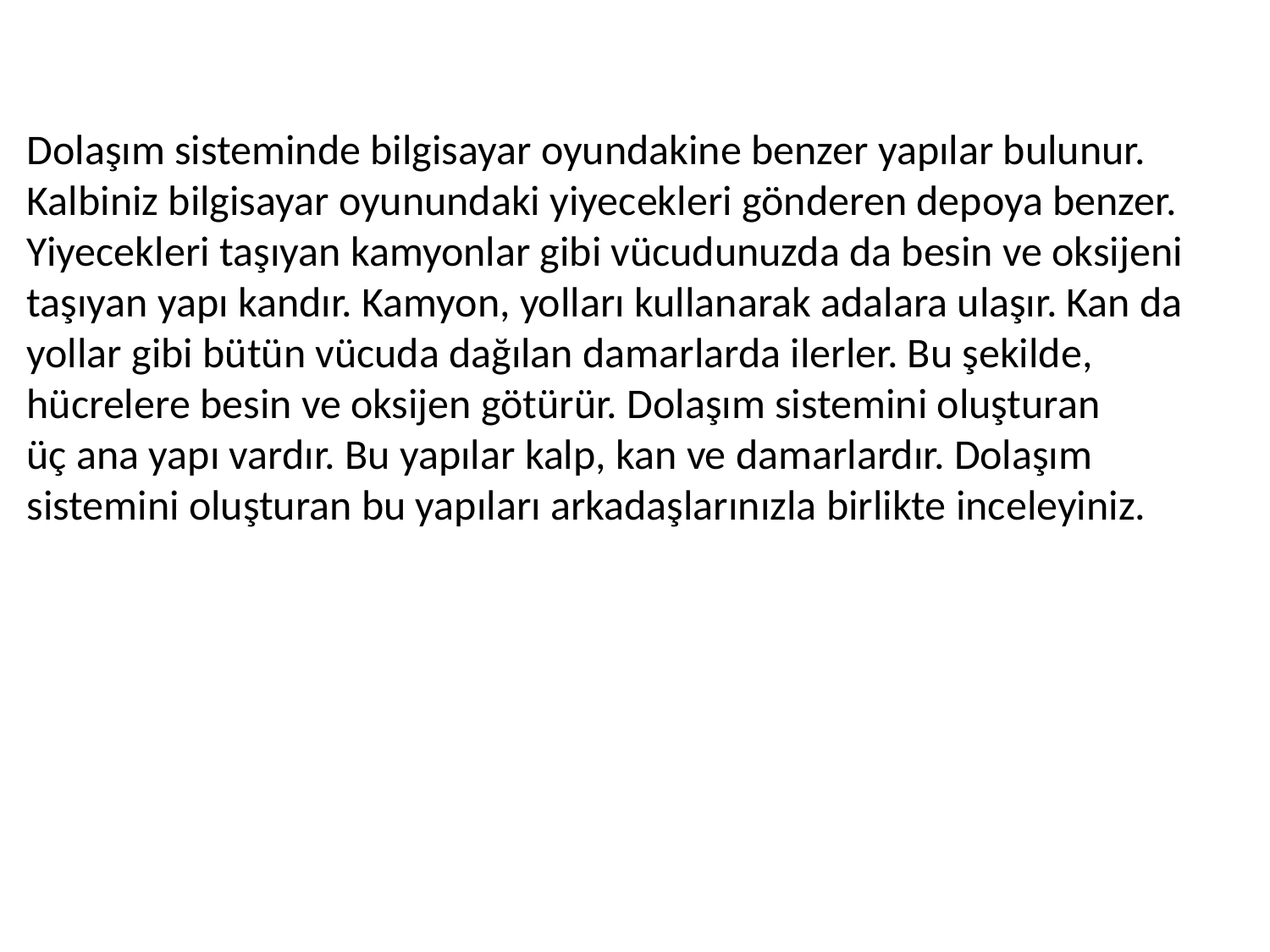

Dolaşım sisteminde bilgisayar oyundakine benzer yapılar bulunur. Kalbiniz bilgisayar oyunundaki yiyecekleri gönderen depoya benzer. Yiyecekleri taşıyan kamyonlar gibi vücudunuzda da besin ve oksijeni
taşıyan yapı kandır. Kamyon, yolları kullanarak adalara ulaşır. Kan da yollar gibi bütün vücuda dağılan damarlarda ilerler. Bu şekilde, hücrelere besin ve oksijen götürür. Dolaşım sistemini oluşturan
üç ana yapı vardır. Bu yapılar kalp, kan ve damarlardır. Dolaşım sistemini oluşturan bu yapıları arkadaşlarınızla birlikte inceleyiniz.